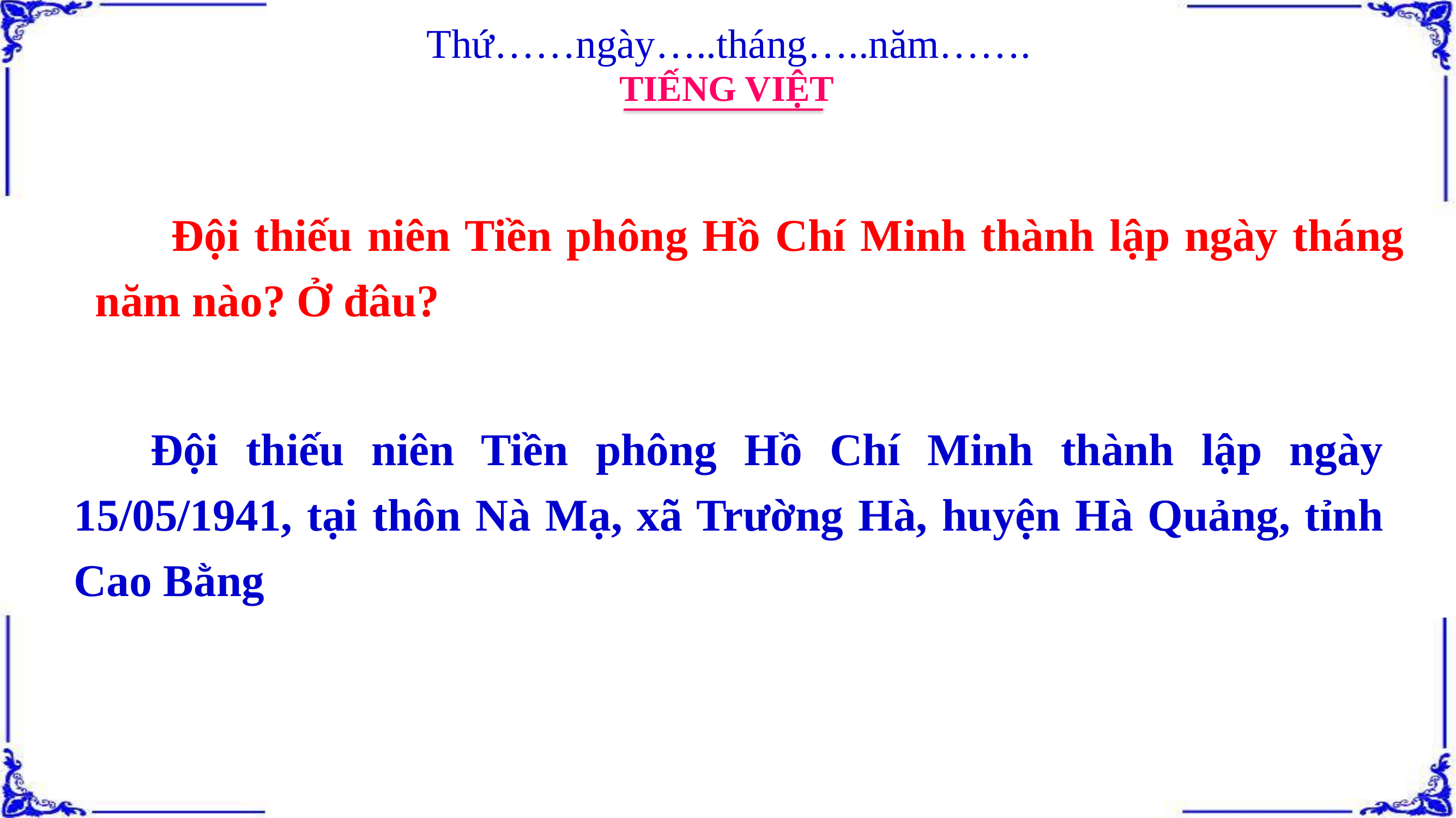

Thứ……ngày…..tháng…..năm…….
TIẾNG VIỆT
Đội thiếu niên Tiền phông Hồ Chí Minh thành lập ngày tháng năm nào? Ở đâu?
Đội thiếu niên Tiền phông Hồ Chí Minh thành lập ngày 15/05/1941, tại thôn Nà Mạ, xã Trường Hà, huyện Hà Quảng, tỉnh Cao Bằng